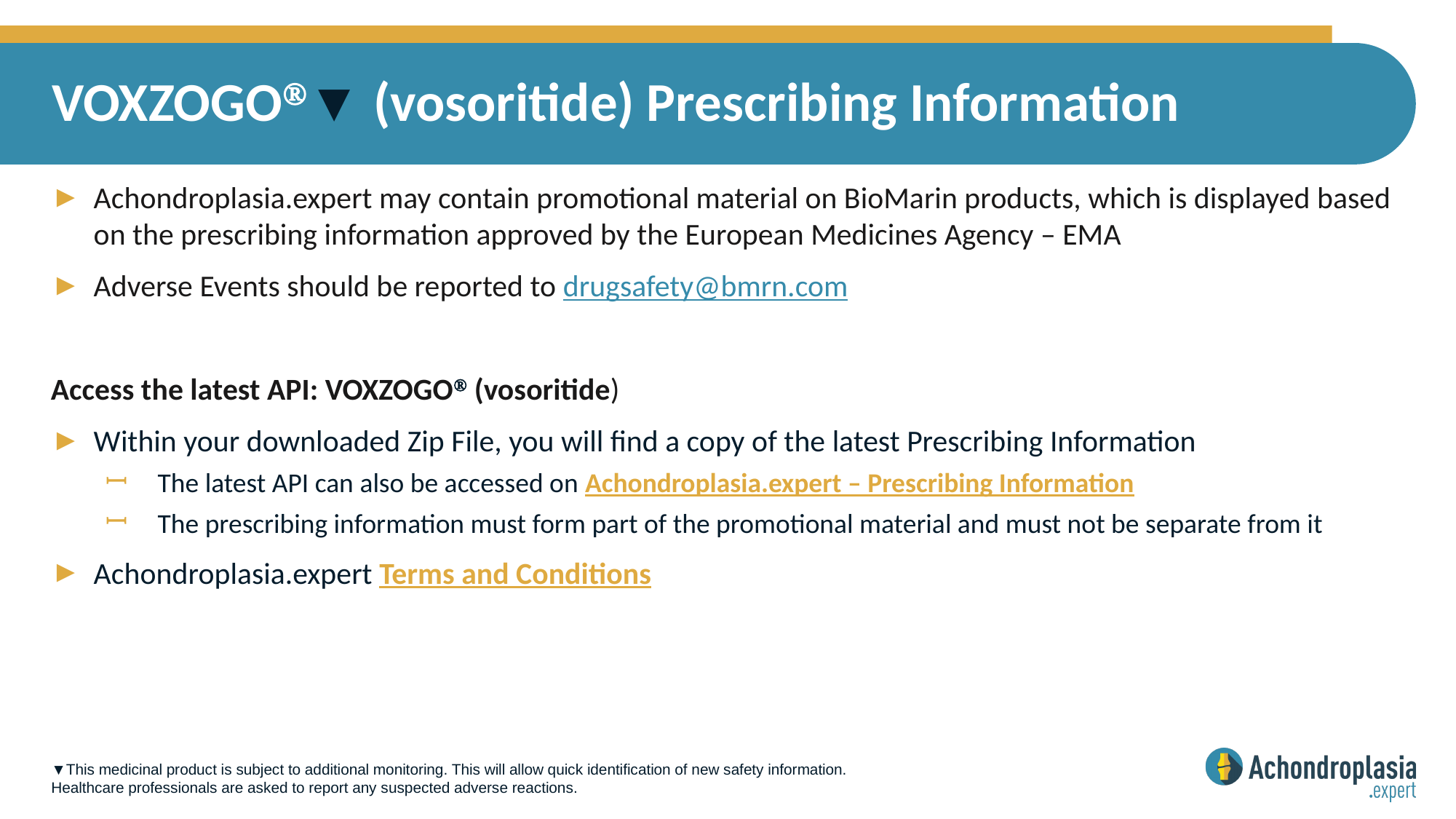

# VOXZOGO®▼ (vosoritide) Prescribing Information
Achondroplasia.expert may contain promotional material on BioMarin products, which is displayed based on the prescribing information approved by the European Medicines Agency – EMA
Adverse Events should be reported to drugsafety@bmrn.com

Access the latest API: VOXZOGO® (vosoritide)
Within your downloaded Zip File, you will find a copy of the latest Prescribing Information
The latest API can also be accessed on Achondroplasia.expert – Prescribing Information
The prescribing information must form part of the promotional material and must not be separate from it
Achondroplasia.expert Terms and Conditions

▼This medicinal product is subject to additional monitoring. This will allow quick identification of new safety information.
Healthcare professionals are asked to report any suspected adverse reactions.